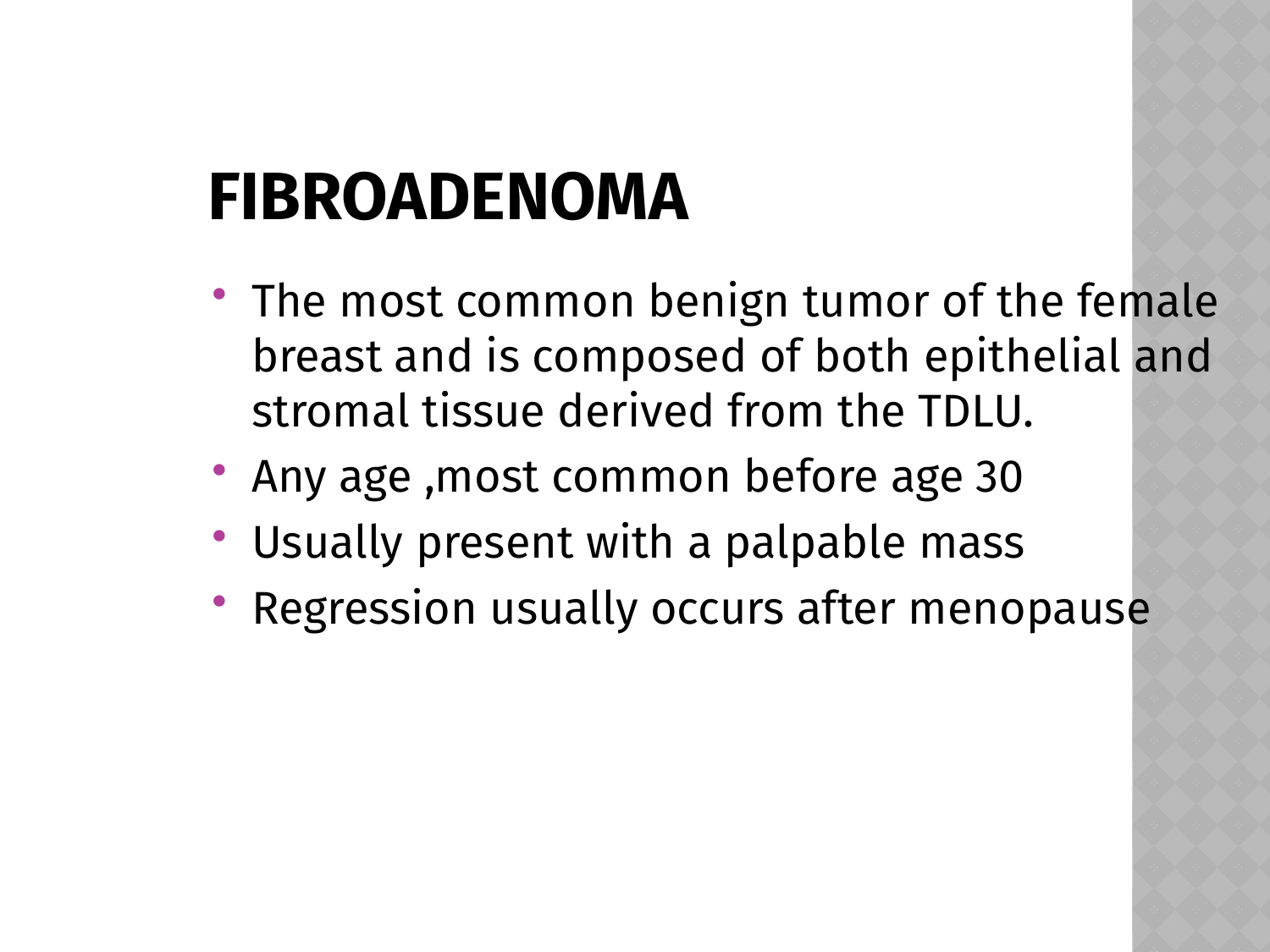

Fibroadenoma
The most common benign tumor of the female breast and is composed of both epithelial and stromal tissue derived from the TDLU.
Any age ,most common before age 30
Usually present with a palpable mass
Regression usually occurs after menopause